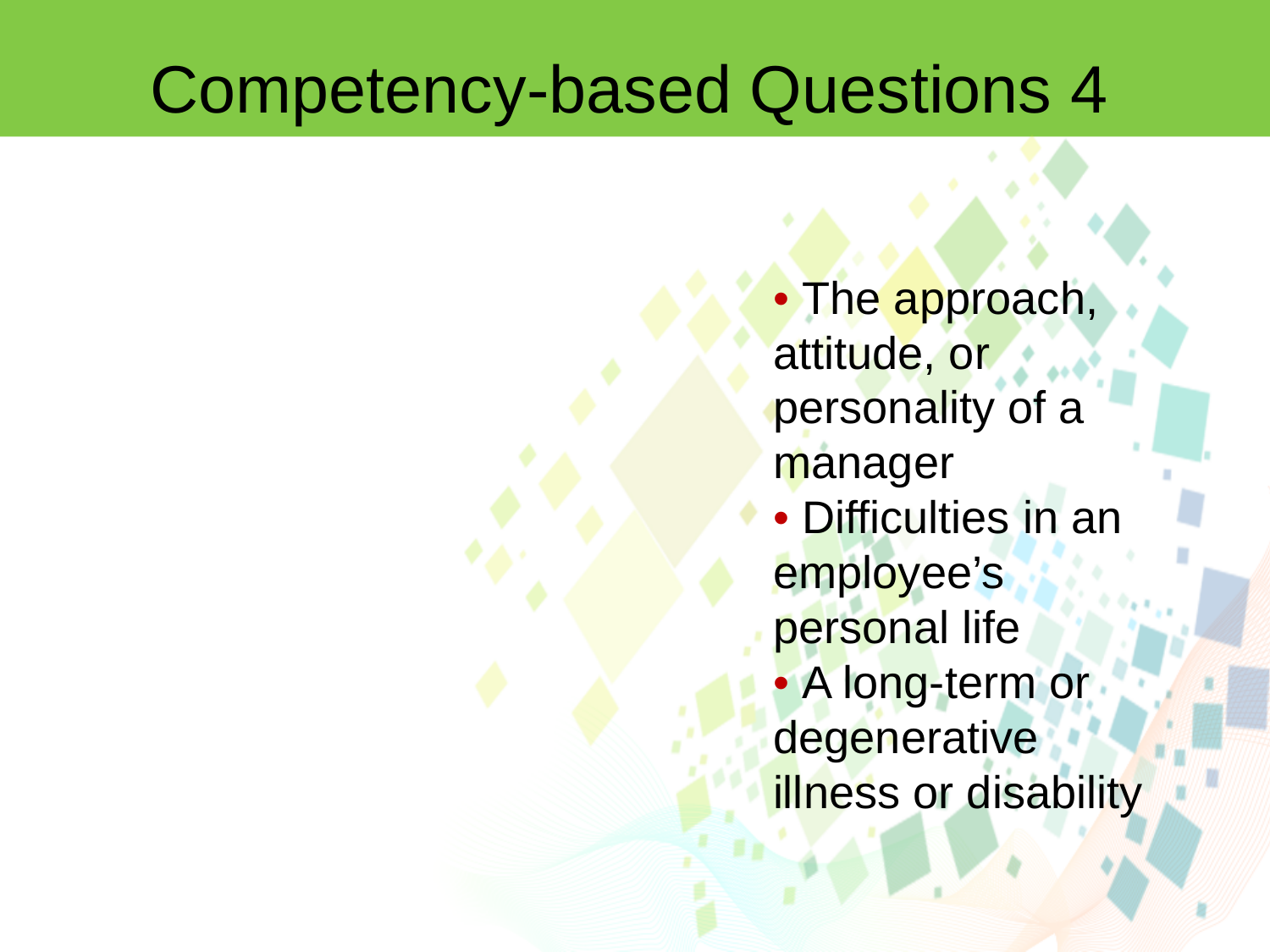

Competency-based Questions 4
• The approach, attitude, or personality of a manager
• Difficulties in an employee’s personal life
• A long-term or degenerative illness or disability